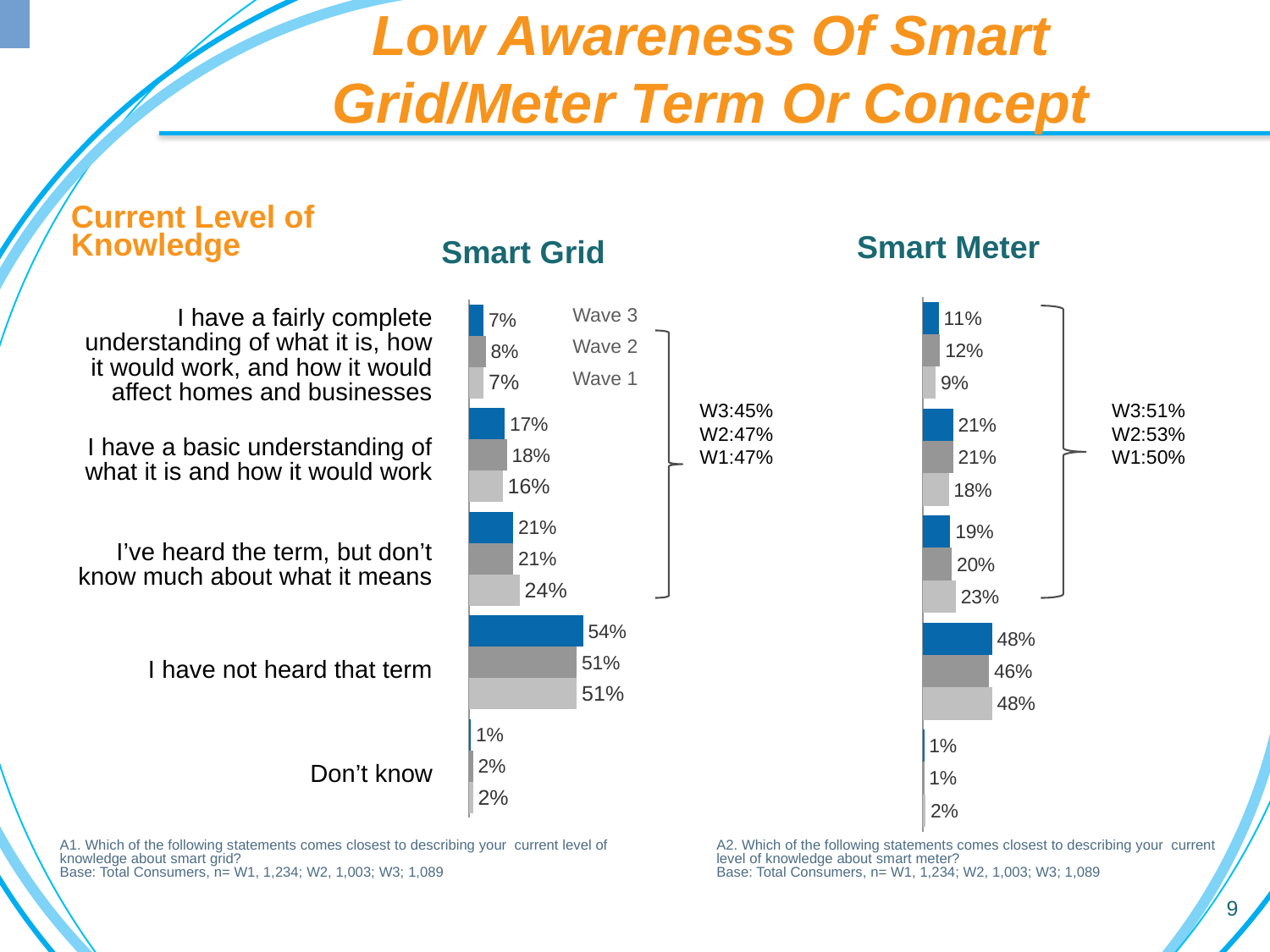

# Low Awareness Of Smart Grid/Meter Term Or Concept
| Current Level of Knowledge |
| --- |
| I have a fairly complete understanding of what it is, how it would work, and how it would affect homes and businesses |
| I have a basic understanding of what it is and how it would work |
| I’ve heard the term, but don’t know much about what it means |
| I have not heard that term |
| Don’t know |
Smart Meter
Smart Grid
|  |  |  |  |  |  |  |  |
| --- | --- | --- | --- | --- | --- | --- | --- |
|  |  |  |  |  |  |  |  |
|  |  |  |  |  |  |  |  |
|  |  |  |  |  |  |  |  |
| Wave 3 |
| --- |
| Wave 2 |
| Wave 1 |

### Chart

| Category | W3 | W2 | W1 |
|---|---|---|---|
|  I have a fairly complete understanding of what it is, how it would work, and how it would affect homes and businesses | 0.11000000000000006 | 0.12000000000000002 | 0.09000000000000007 |
|  I have a basic understanding of what it is and how it would work | 0.2100000000000002 | 0.2100000000000002 | 0.1800000000000002 |
|  I’ve heard the term, but don’t know much about what it means | 0.1900000000000001 | 0.2 | 0.23 |
|  I have not heard that term | 0.4800000000000003 | 0.46 | 0.4800000000000003 |
|  Don’t know | 0.010000000000000012 | 0.010000000000000012 | 0.020000000000000025 |

### Chart

| Category | W3 | W2 | W1 |
|---|---|---|---|
|  I have a fairly complete understanding of what it is, how it would work, and how it would affect homes and businesses | 0.07000000000000002 | 0.08000000000000004 | 0.07000000000000002 |
|  I have a basic understanding of what it is and how it would work | 0.17 | 0.1800000000000002 | 0.16 |
|  I’ve heard the term, but don’t know much about what it means | 0.2100000000000002 | 0.2100000000000002 | 0.24000000000000019 |
|  I have not heard that term | 0.54 | 0.51 | 0.51 |
|  Don’t know | 0.010000000000000005 | 0.02000000000000001 | 0.02000000000000001 |

W3:45%
W2:47%
W1:47%
W3:51%
W2:53%
W1:50%

A2. Which of the following statements comes closest to describing your  current level of knowledge about smart meter?
Base: Total Consumers, n= W1, 1,234; W2, 1,003; W3; 1,089
A1. Which of the following statements comes closest to describing your  current level of knowledge about smart grid?
Base: Total Consumers, n= W1, 1,234; W2, 1,003; W3; 1,089
9